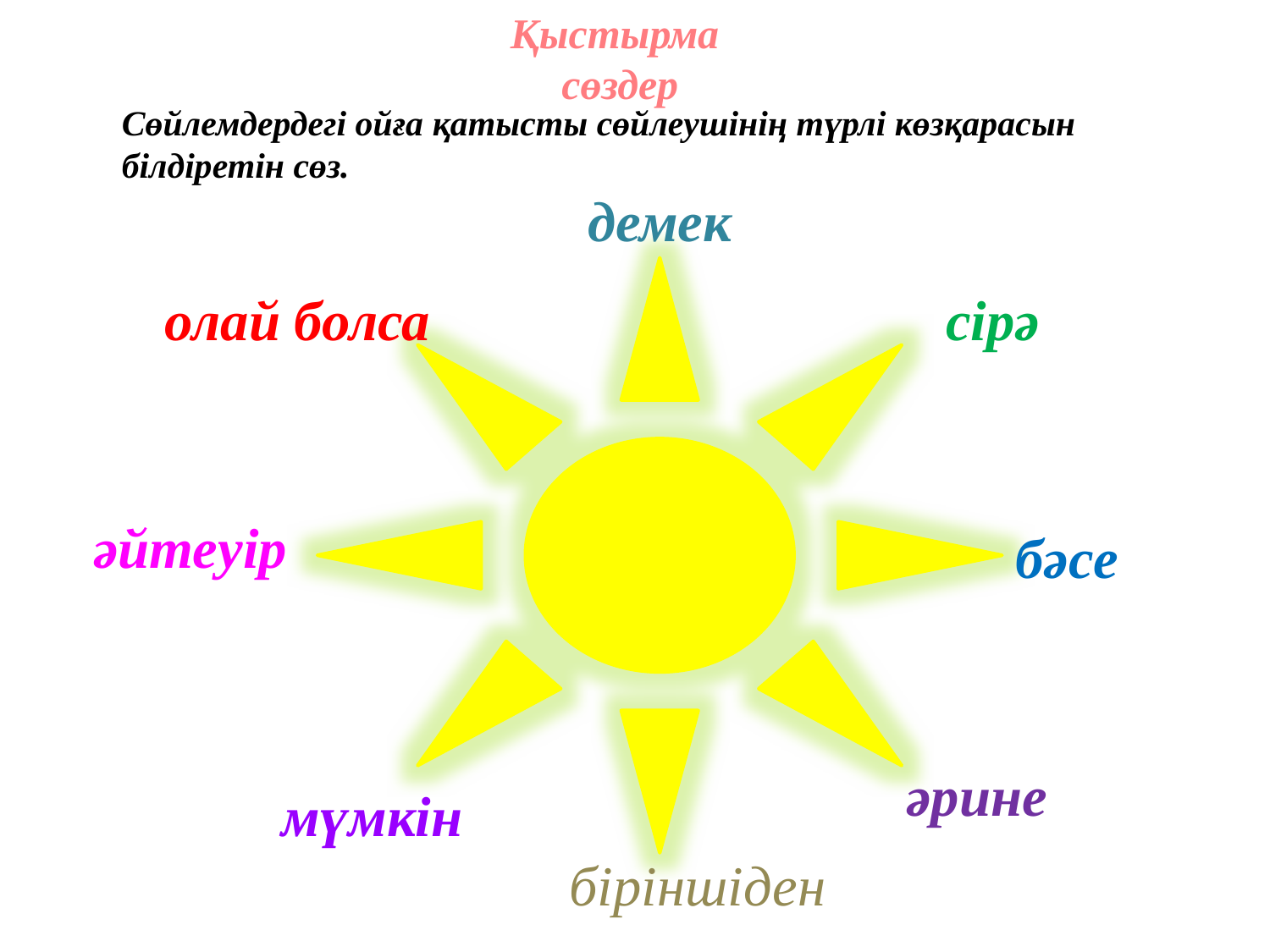

Қыстырма
сөздер

Сөйлемдердегі ойға қатысты сөйлеушінің түрлі көзқарасын білдіретін сөз.
демек

олай болса
сірә
Айтпақшы,
Айтпақшы,
әйтеуір
бәсе
әрине
мүмкін
біріншіден